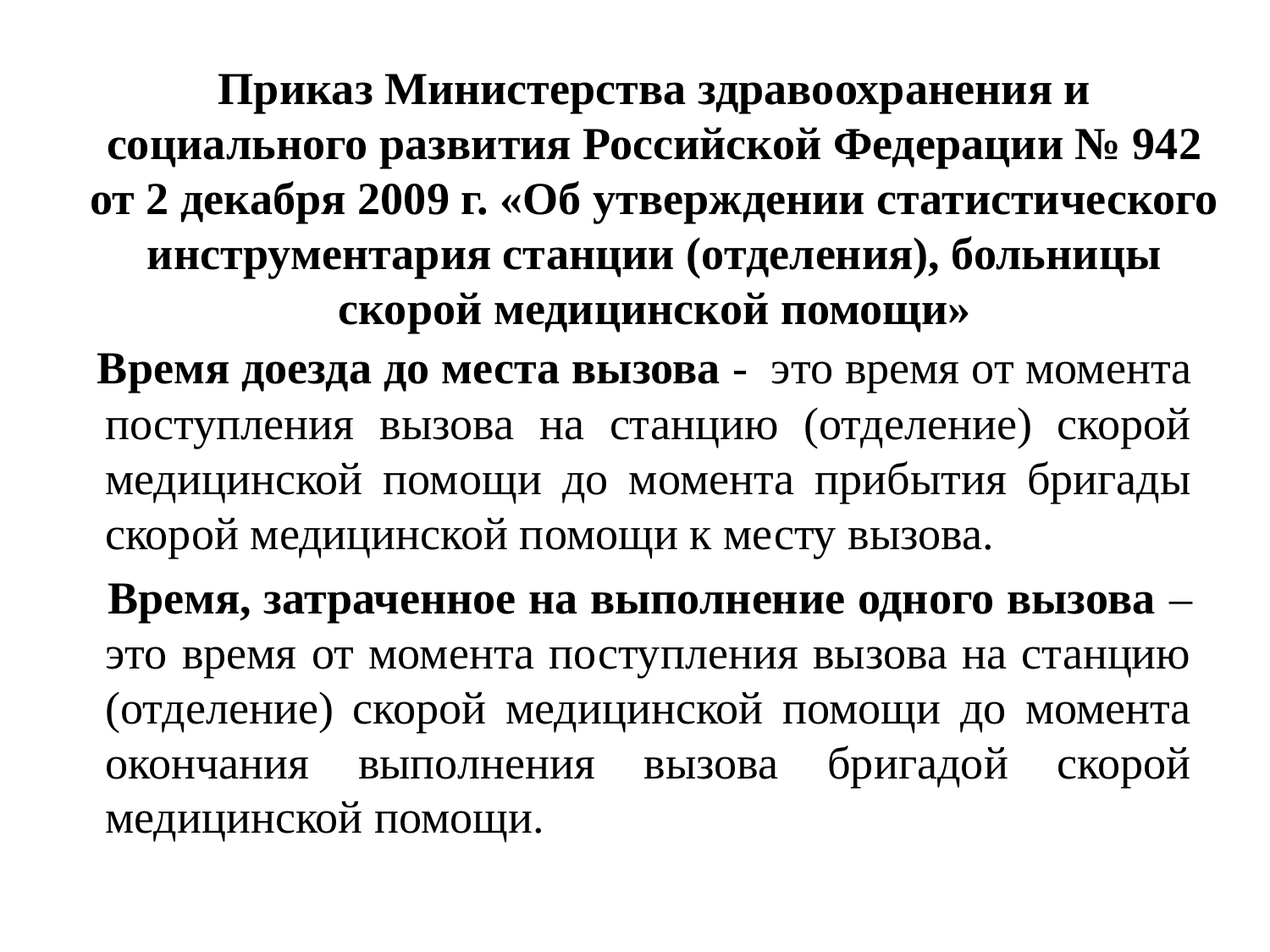

# Приказ Министерства здравоохранения и социального развития Российской Федерации № 942 от 2 декабря 2009 г. «Об утверждении статистического инструментария станции (отделения), больницы скорой медицинской помощи»
   Время доезда до места вызова -  это время от момента поступления вызова на станцию (отделение) скорой медицинской помощи до момента прибытия бригады скорой медицинской помощи к месту вызова.
    Время, затраченное на выполнение одного вызова – это время от момента поступления вызова на станцию (отделение) скорой медицинской помощи до момента окончания выполнения вызова бригадой скорой медицинской помощи.